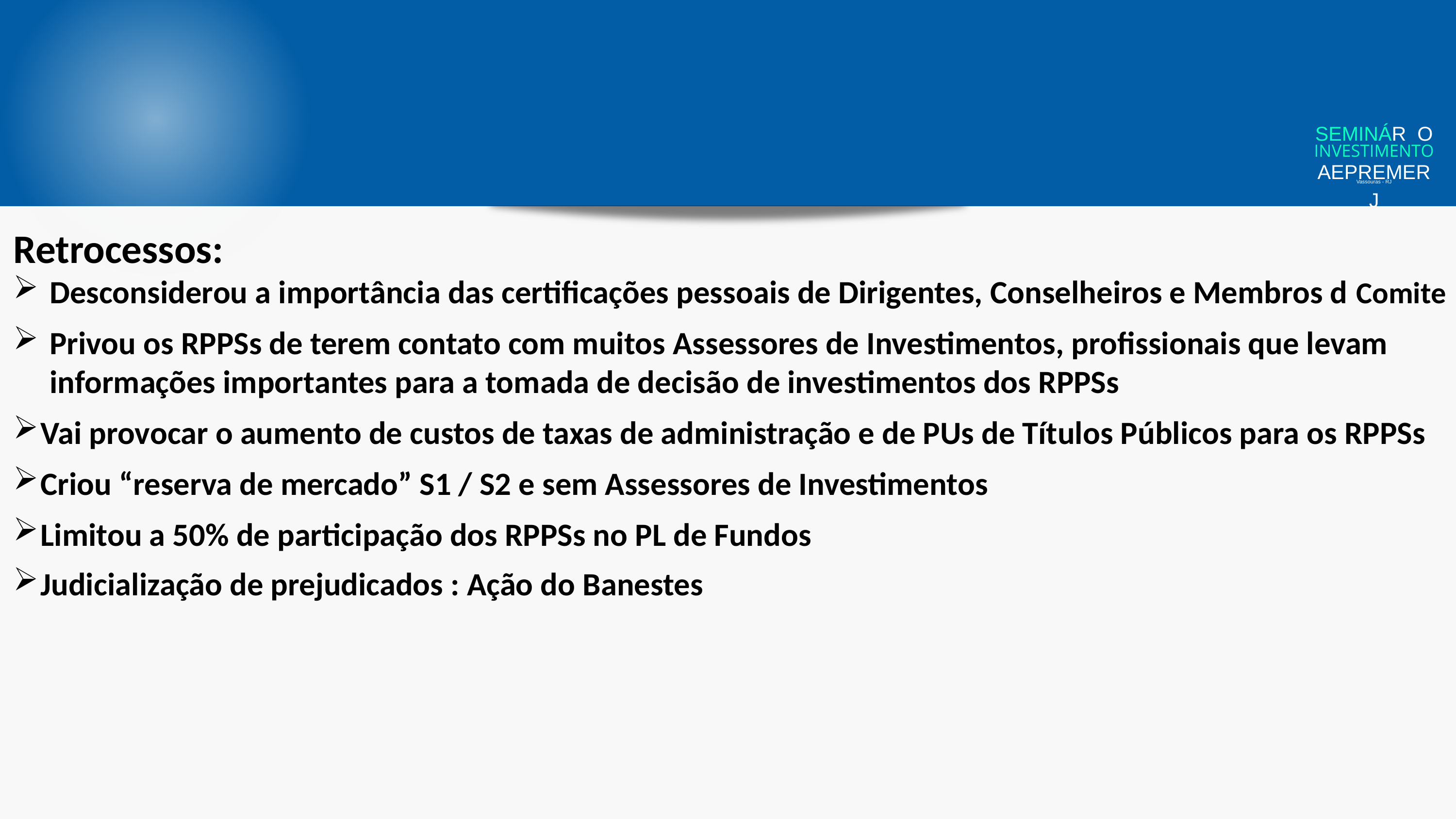

SEMINÁR  O
INVESTIMENTO
AEPREMERJ
Vassouras - RJ

Retrocessos:
Desconsiderou a importância das certificações pessoais de Dirigentes, Conselheiros e Membros d Comite

Privou os RPPSs de terem contato com muitos Assessores de Investimentos, profissionais que levam informações importantes para a tomada de decisão de investimentos dos RPPSs

Vai provocar o aumento de custos de taxas de administração e de PUs de Títulos Públicos para os RPPSs

Criou “reserva de mercado” S1 / S2 e sem Assessores de Investimentos

Limitou a 50% de participação dos RPPSs no PL de Fundos

Judicialização de prejudicados : Ação do Banestes